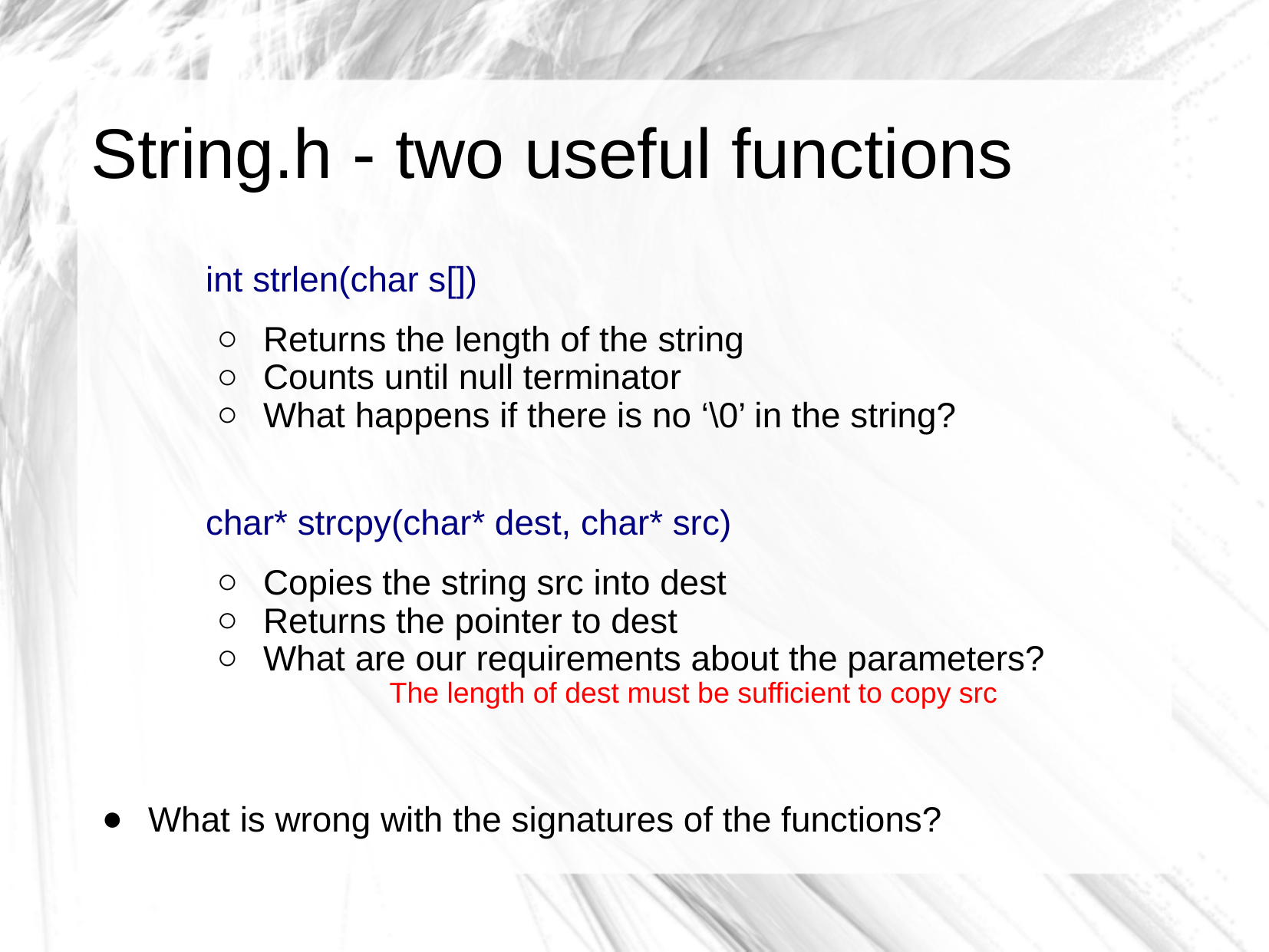

String.h - two useful functions
int strlen(char s[])
Returns the length of the string
Counts until null terminator
What happens if there is no ‘\0’ in the string?
char* strcpy(char* dest, char* src)
Copies the string src into dest
Returns the pointer to dest
What are our requirements about the parameters?
	The length of dest must be sufficient to copy src

What is wrong with the signatures of the functions?